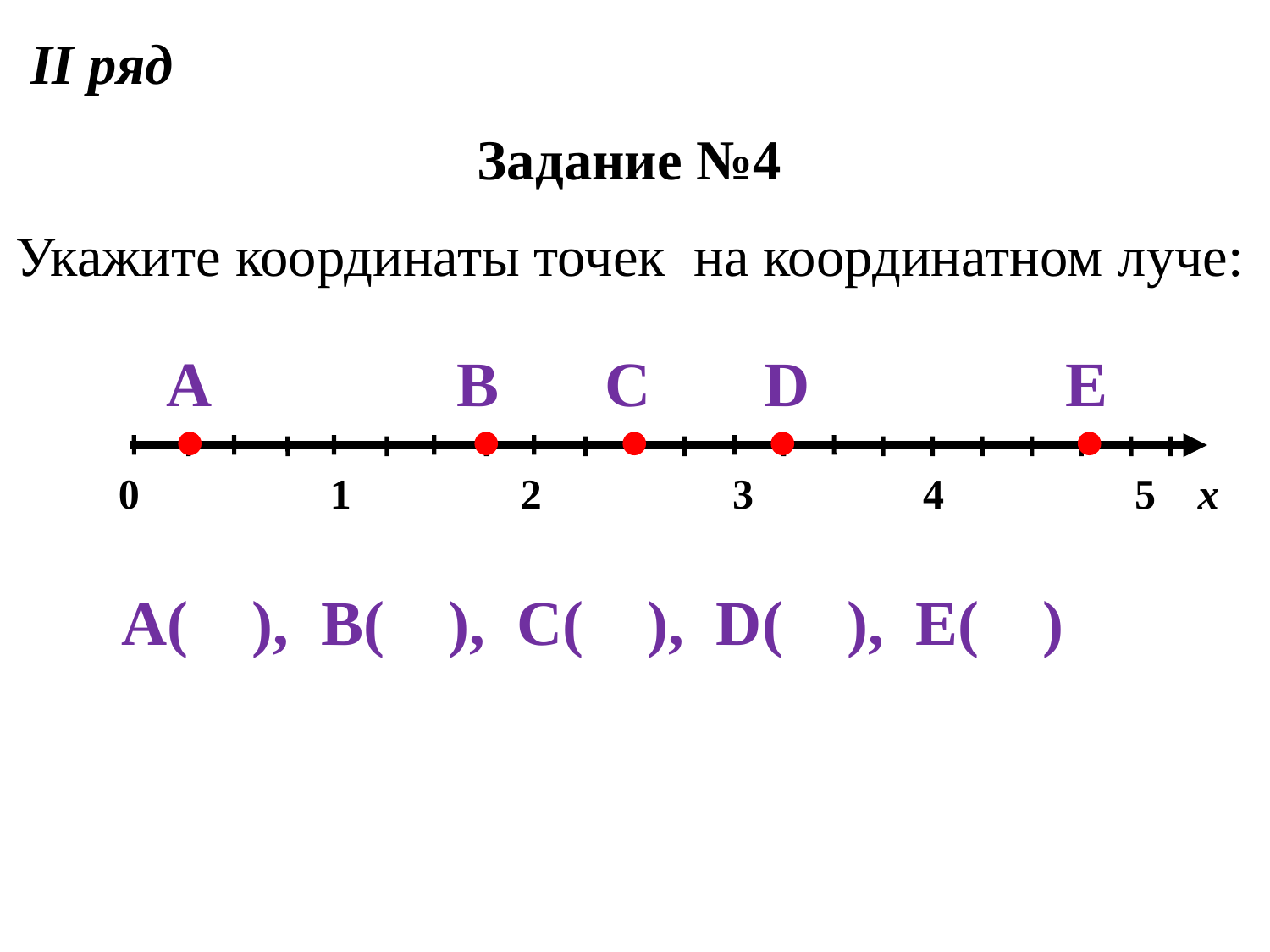

II ряд
Задание №4
Укажите координаты точек  на координатном луче:

0                  1                2                  3                4                  5    х

 А
B
D
 E
C

А(    ),  B(    ),  C(    ),  D(    ),  E(    )